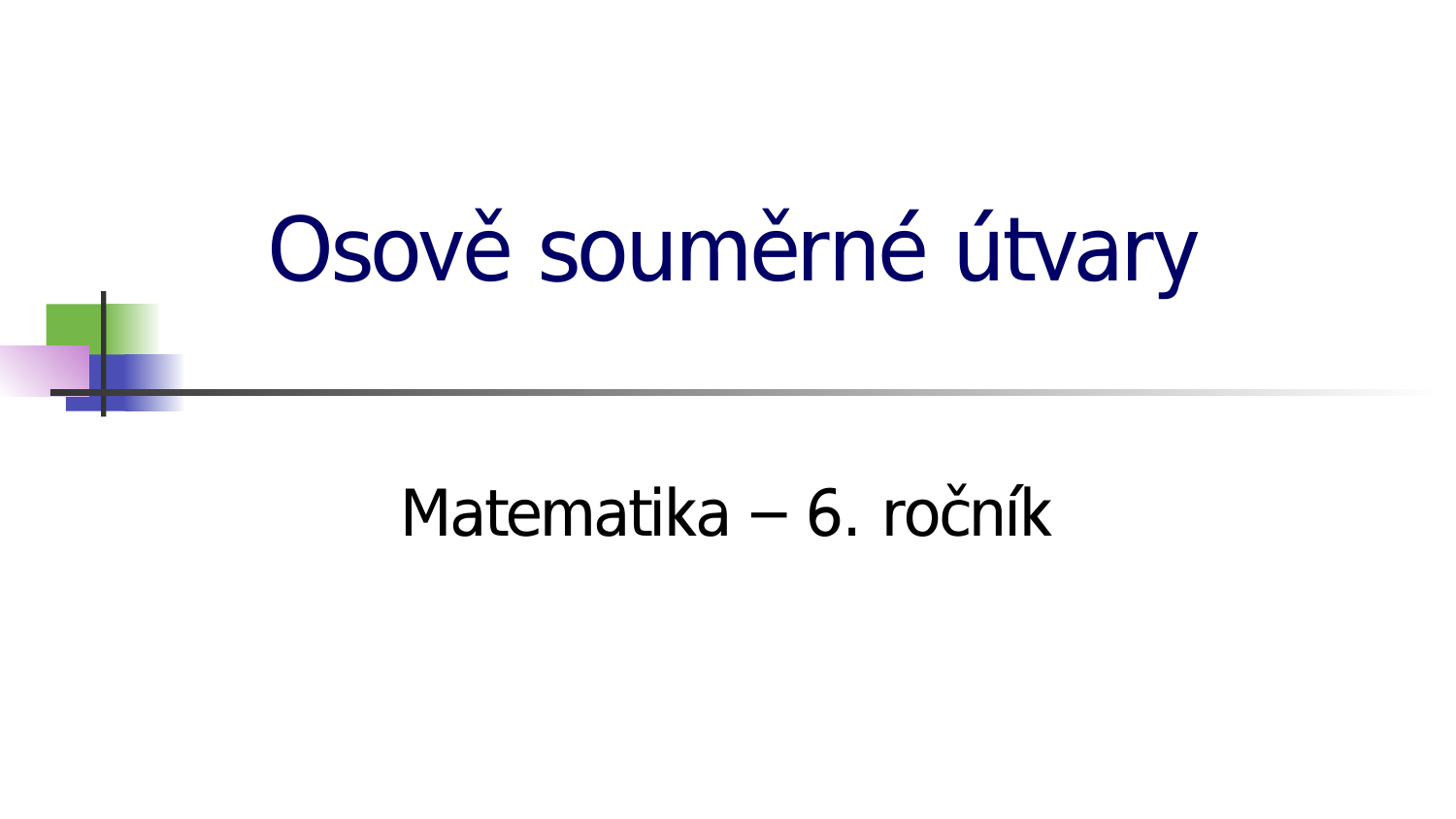

# Osově souměrné útvary
Matematika – 6. ročník